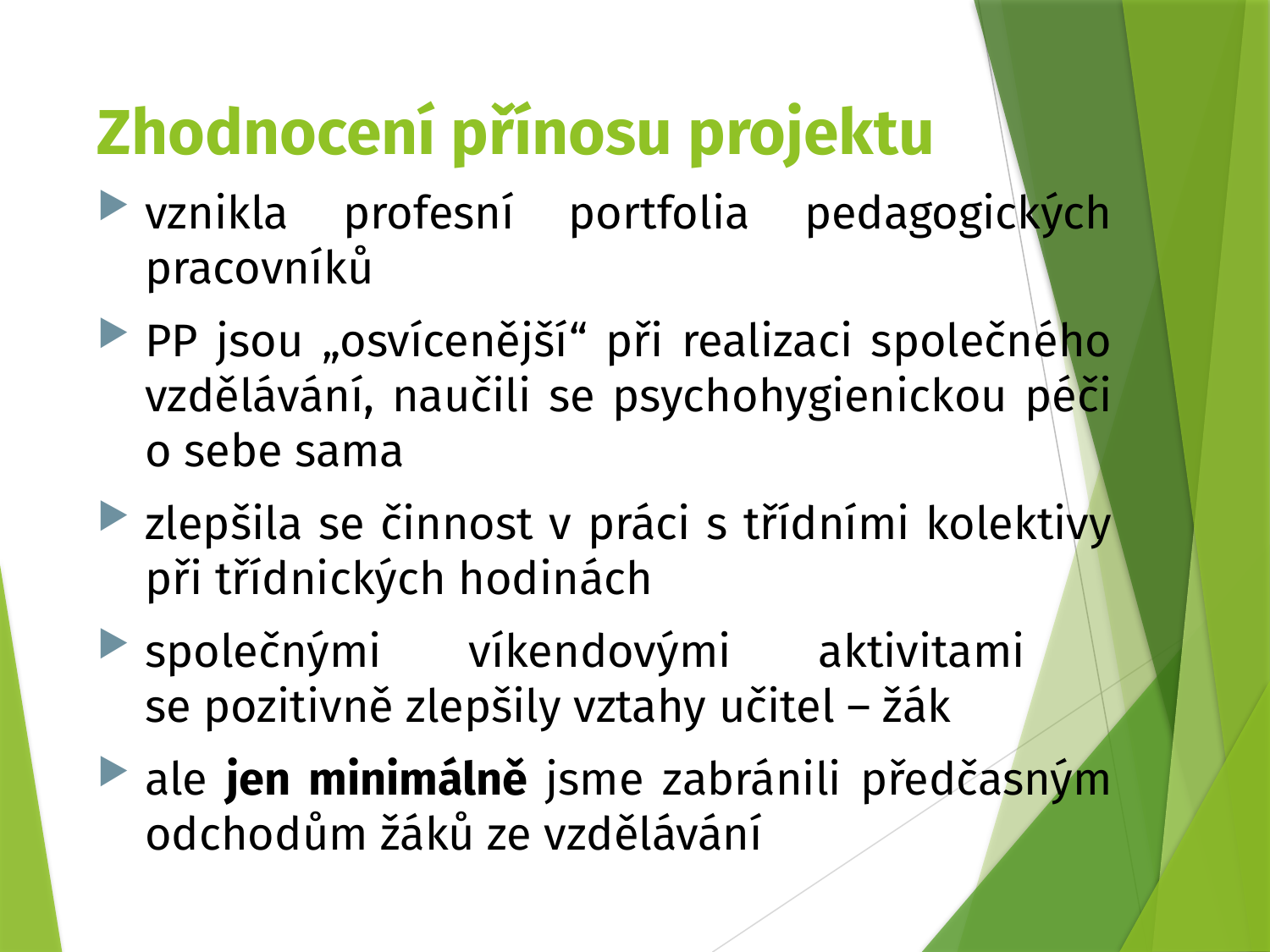

# Zhodnocení přínosu projektu
vznikla profesní portfolia pedagogických pracovníků
PP jsou „osvícenější“ při realizaci společného vzdělávání, naučili se psychohygienickou péči o sebe sama
zlepšila se činnost v práci s třídními kolektivy při třídnických hodinách
společnými víkendovými aktivitami
se pozitivně zlepšily vztahy učitel – žák
ale jen minimálně jsme zabránili předčasným odchodům žáků ze vzdělávání